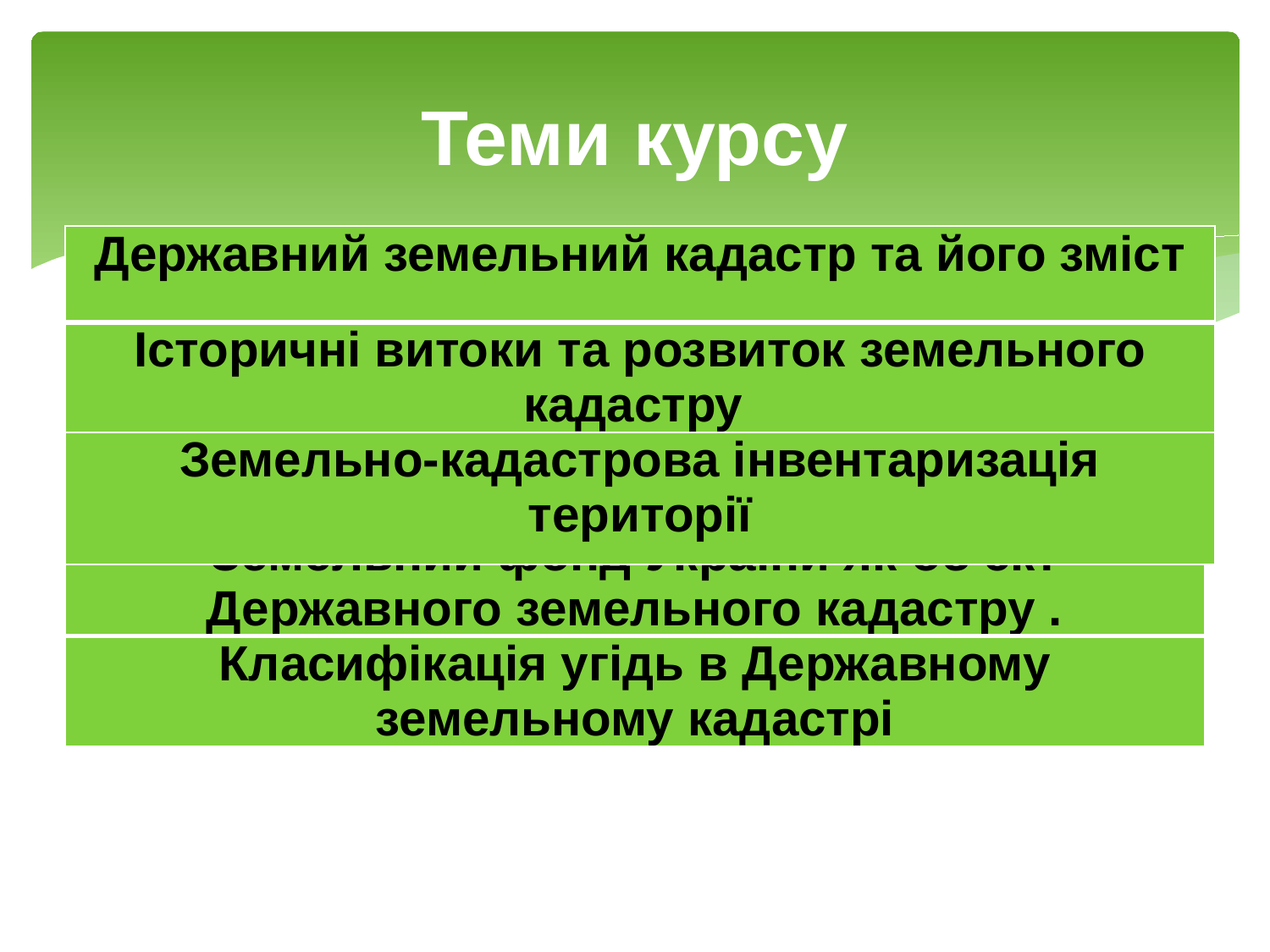

# Теми курсу
| Державний земельний кадастр та його зміст |
| --- |
| Історичні витоки та розвиток земельного кадастру |
| Земельно-кадастрова інвентаризація території |
| Земельний фонд України як об'єкт Державного земельного кадастру . |
| --- |
| Класифікація угідь в Державному земельному кадастрі |